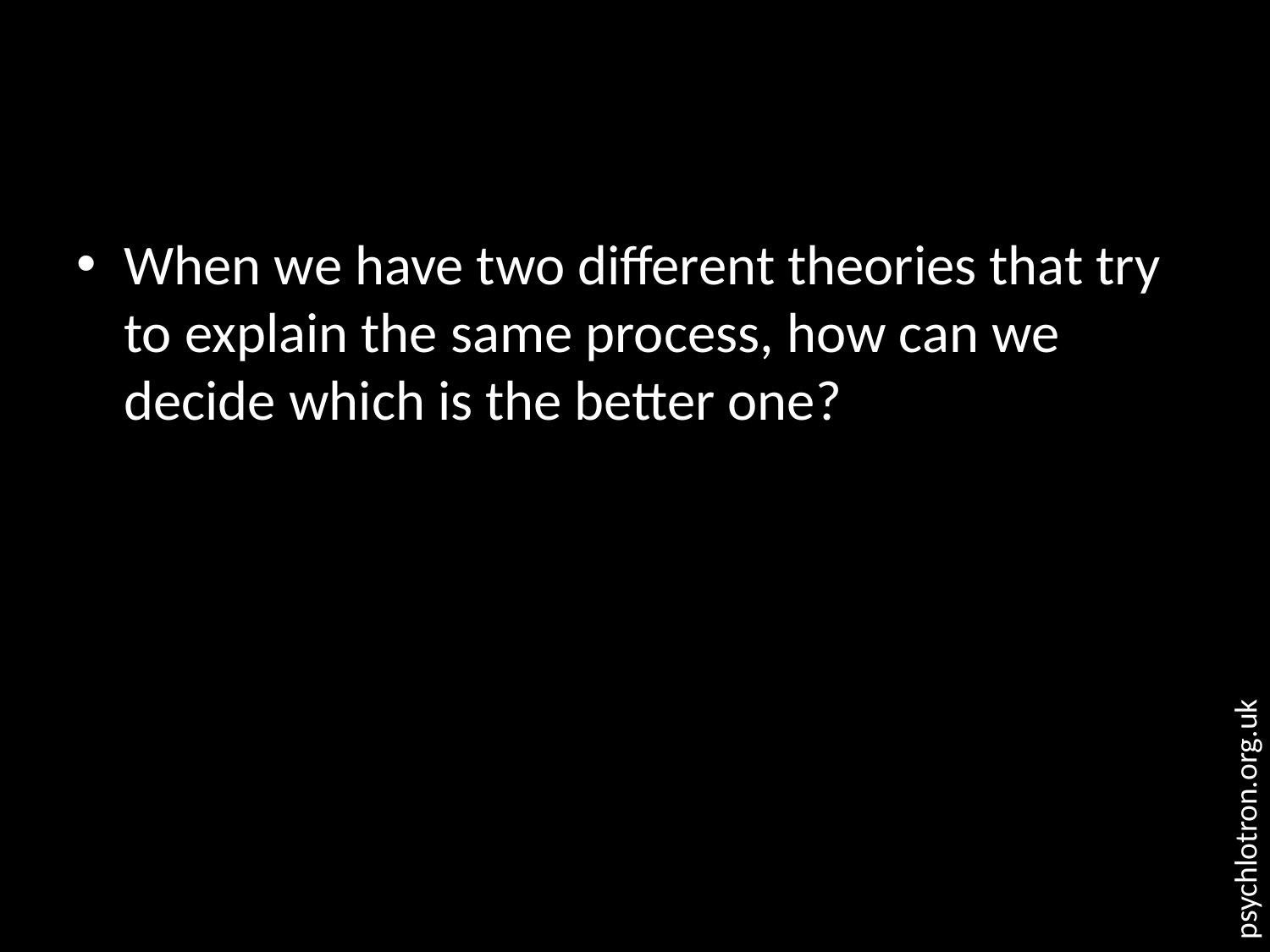

#
When we have two different theories that try to explain the same process, how can we decide which is the better one?